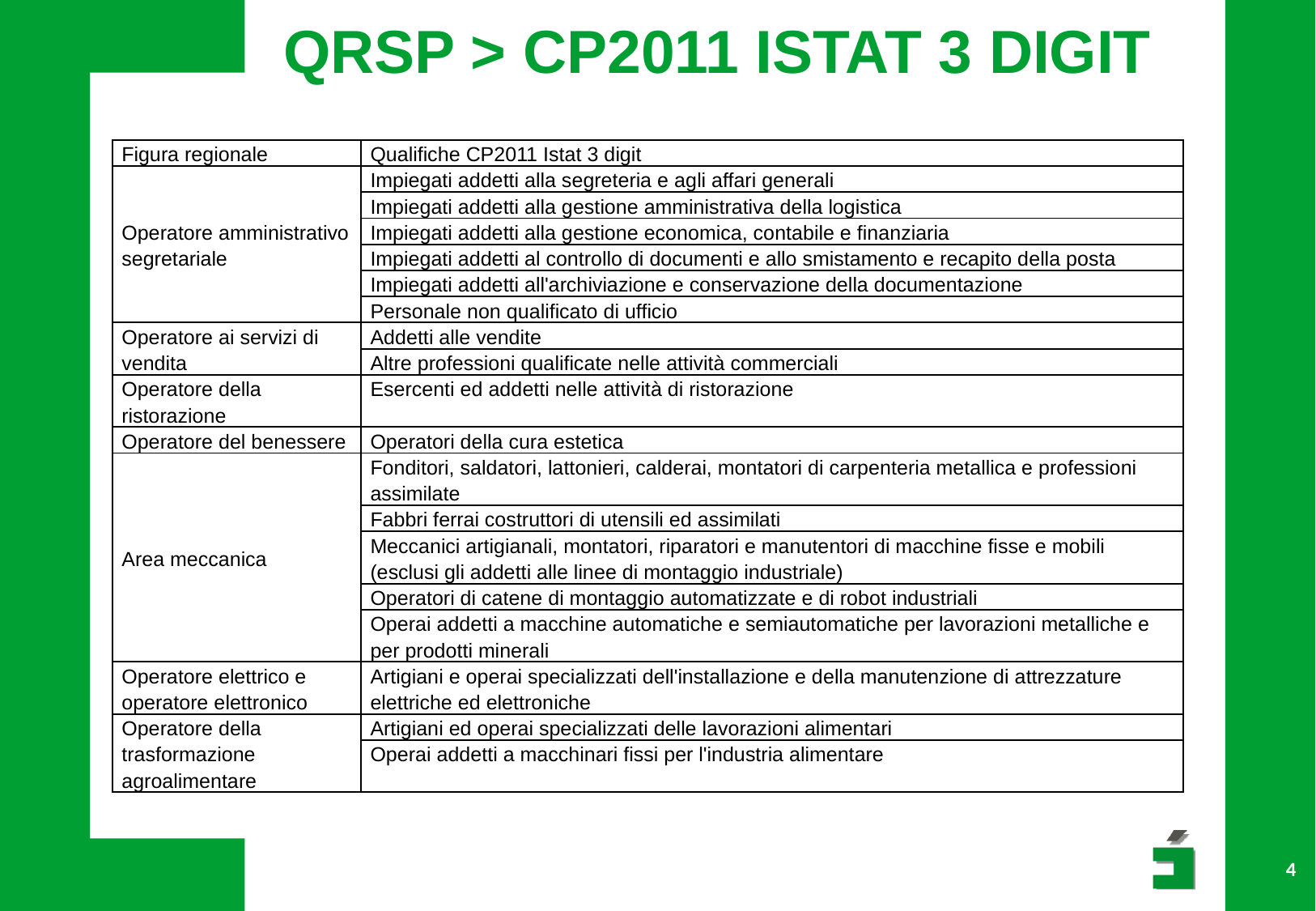

# QRSP > CP2011 ISTAT 3 DIGIT
| Figura regionale | Qualifiche CP2011 Istat 3 digit |
| --- | --- |
| Operatore amministrativo segretariale | Impiegati addetti alla segreteria e agli affari generali |
|  | Impiegati addetti alla gestione amministrativa della logistica |
|  | Impiegati addetti alla gestione economica, contabile e finanziaria |
|  | Impiegati addetti al controllo di documenti e allo smistamento e recapito della posta |
|  | Impiegati addetti all'archiviazione e conservazione della documentazione |
|  | Personale non qualificato di ufficio |
| Operatore ai servizi di vendita | Addetti alle vendite |
|  | Altre professioni qualificate nelle attività commerciali |
| Operatore della ristorazione | Esercenti ed addetti nelle attività di ristorazione |
| Operatore del benessere | Operatori della cura estetica |
| Area meccanica | Fonditori, saldatori, lattonieri, calderai, montatori di carpenteria metallica e professioni assimilate |
|  | Fabbri ferrai costruttori di utensili ed assimilati |
|  | Meccanici artigianali, montatori, riparatori e manutentori di macchine fisse e mobili (esclusi gli addetti alle linee di montaggio industriale) |
|  | Operatori di catene di montaggio automatizzate e di robot industriali |
|  | Operai addetti a macchine automatiche e semiautomatiche per lavorazioni metalliche e per prodotti minerali |
| Operatore elettrico e operatore elettronico | Artigiani e operai specializzati dell'installazione e della manutenzione di attrezzature elettriche ed elettroniche |
| Operatore della trasformazione agroalimentare | Artigiani ed operai specializzati delle lavorazioni alimentari |
|  | Operai addetti a macchinari fissi per l'industria alimentare |
4